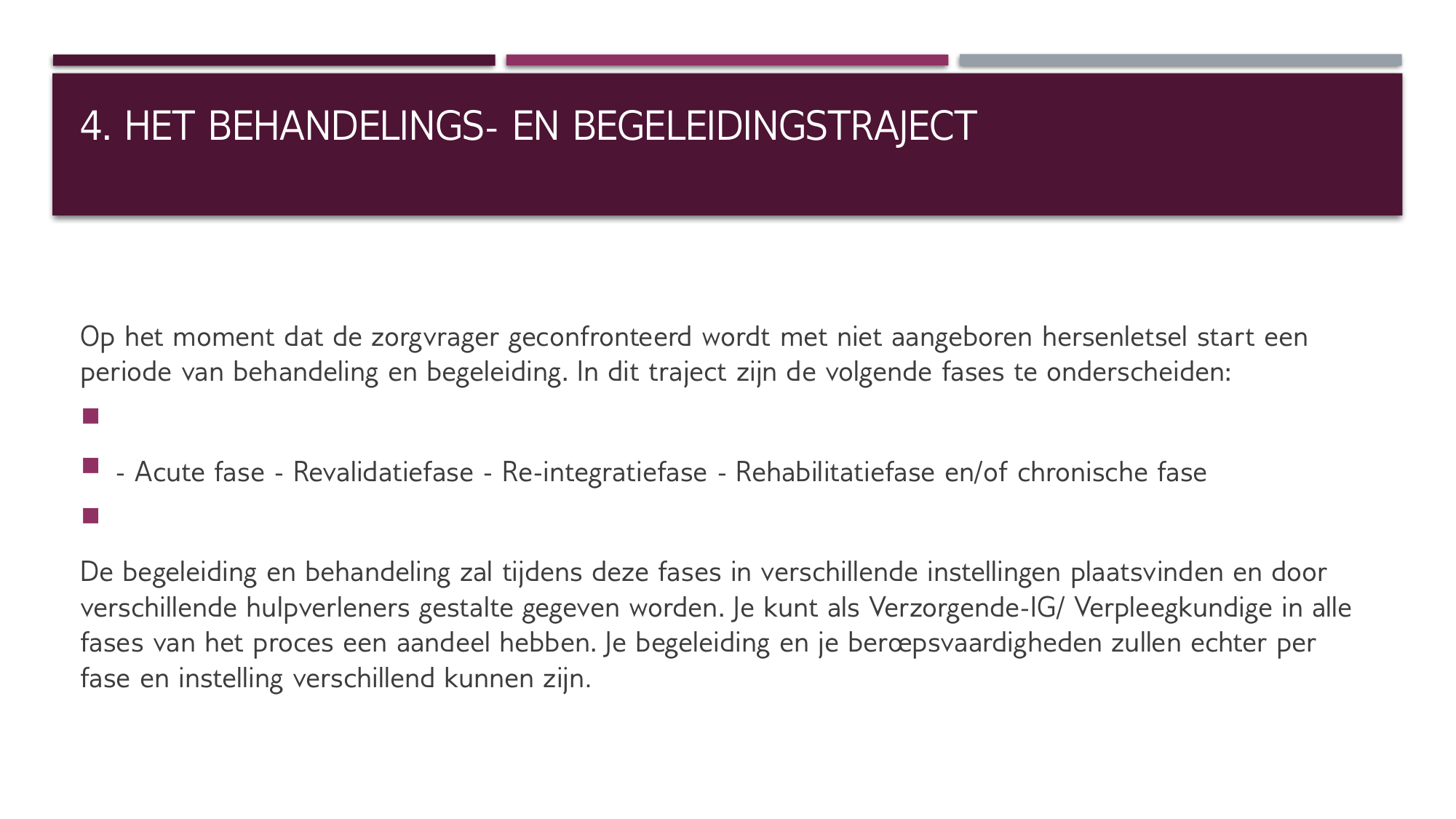

# 4. Het behandelings- en begeleidingstraject

Op het moment dat de zorgvrager geconfronteerd wordt met niet aangeboren hersenletsel start een periode van behandeling en begeleiding. In dit traject zijn de volgende fases te onderscheiden:

- Acute fase - Revalidatiefase - Re-integratiefase - Rehabilitatiefase en/of chronische fase

De begeleiding en behandeling zal tijdens deze fases in verschillende instellingen plaatsvinden en door verschillende hulpverleners gestalte gegeven worden. Je kunt als Verzorgende-IG/ Verpleegkundige in alle fases van het proces een aandeel hebben. Je begeleiding en je beroepsvaardigheden zullen echter per fase en instelling verschillend kunnen zijn.